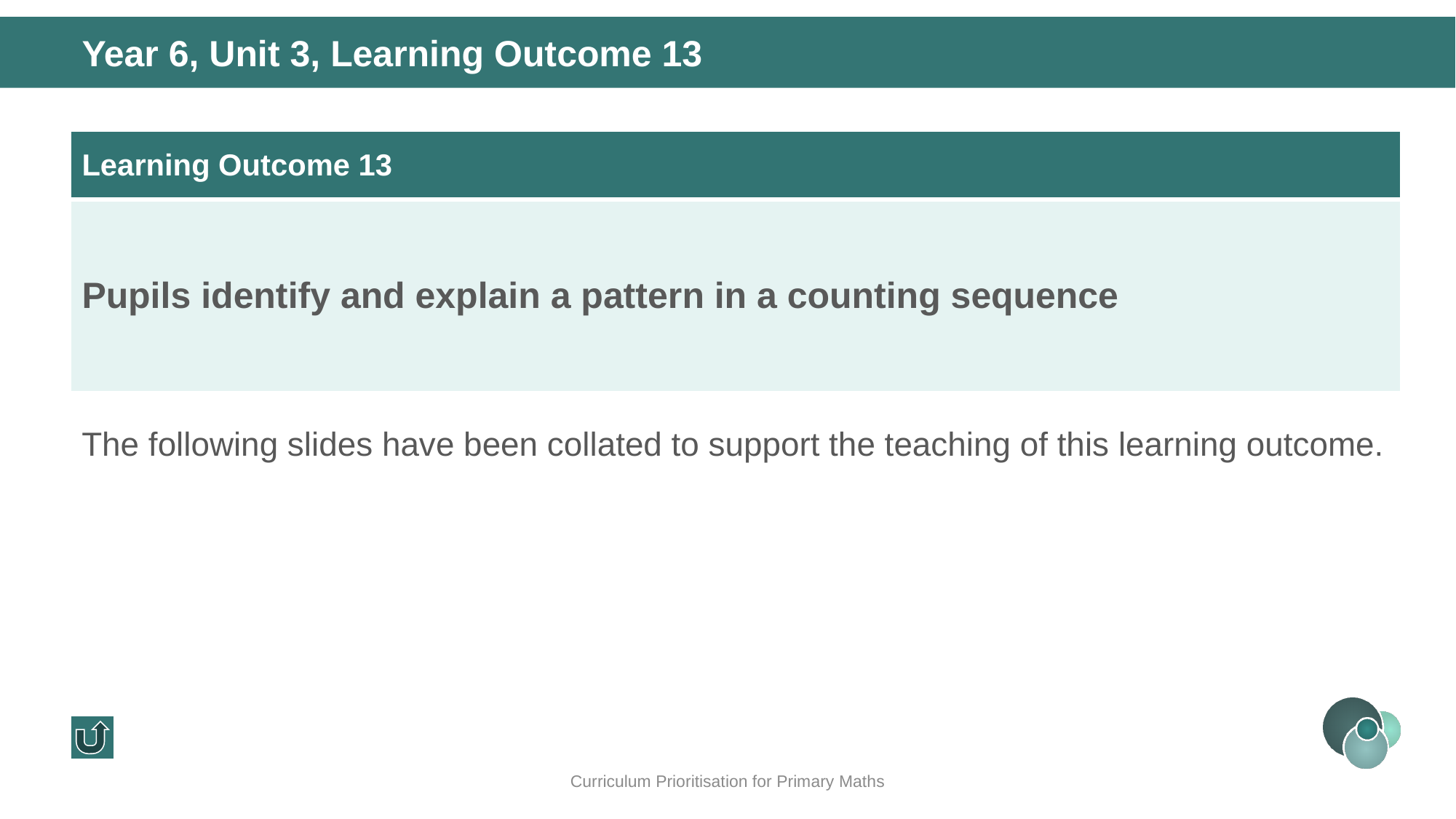

Year 6, Unit 3, Learning Outcome 13
| Learning Outcome 13 |
| --- |
| Pupils identify and explain a pattern in a counting sequence |
The following slides have been collated to support the teaching of this learning outcome.

Curriculum Prioritisation for Primary Maths